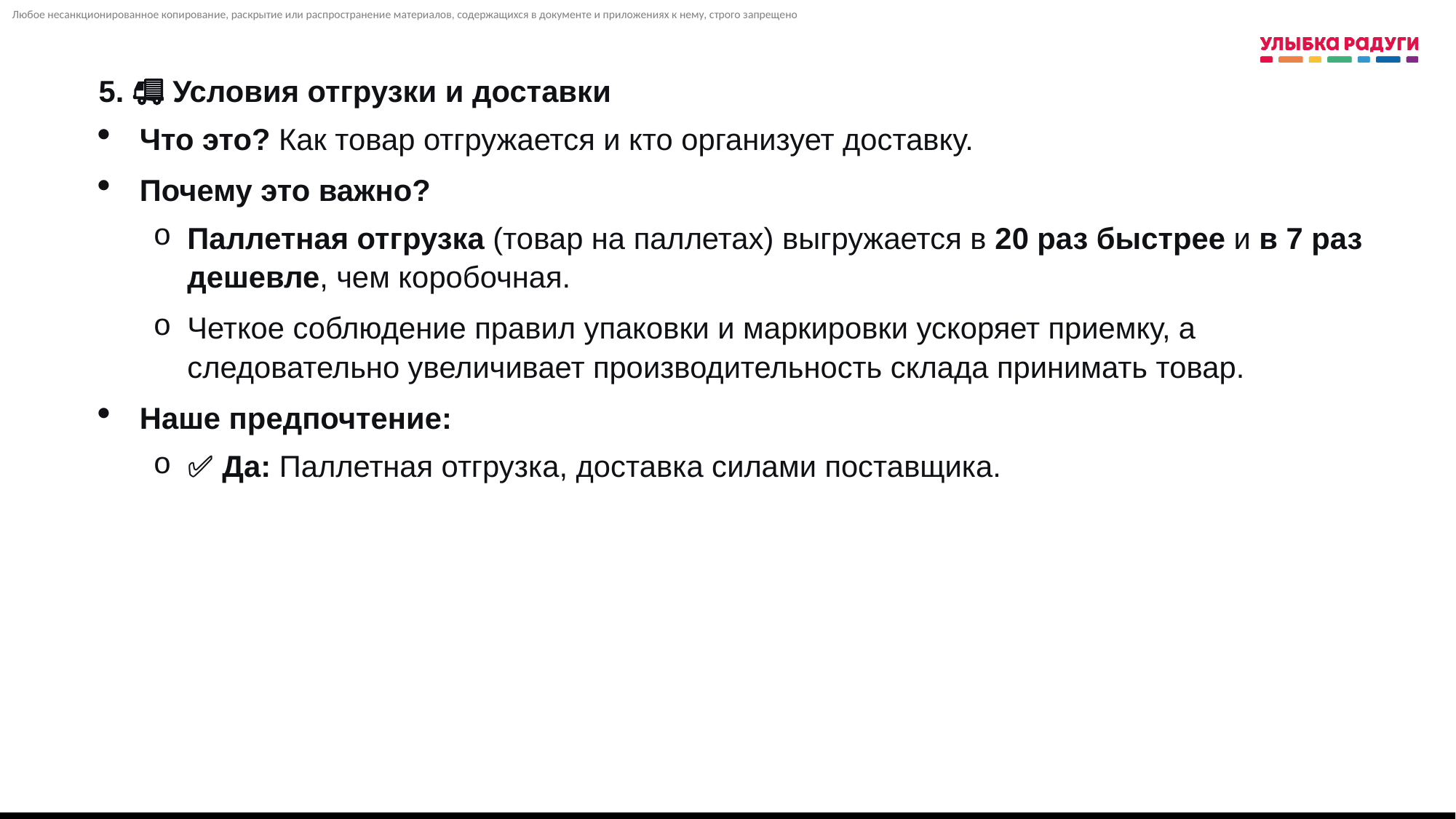

5. 🚚 Условия отгрузки и доставки
Что это? Как товар отгружается и кто организует доставку.
Почему это важно?
Паллетная отгрузка (товар на паллетах) выгружается в 20 раз быстрее и в 7 раз дешевле, чем коробочная.
Четкое соблюдение правил упаковки и маркировки ускоряет приемку, а следовательно увеличивает производительность склада принимать товар.
Наше предпочтение:
✅ Да: Паллетная отгрузка, доставка силами поставщика.